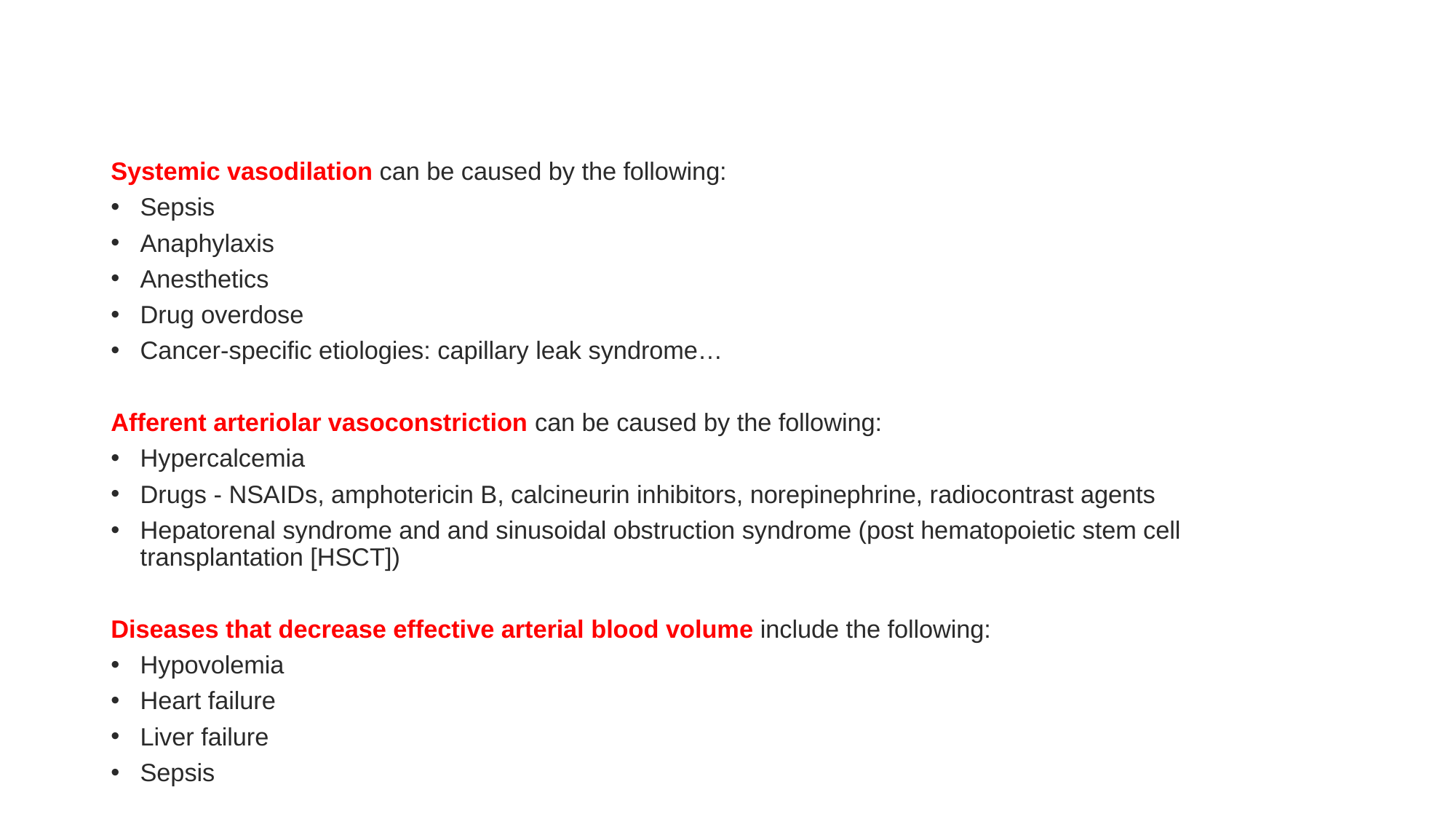

Systemic vasodilation can be caused by the following:
Sepsis
Anaphylaxis
Anesthetics
Drug overdose
Cancer-specific etiologies: capillary leak syndrome…

Afferent arteriolar vasoconstriction can be caused by the following:
Hypercalcemia
Drugs - NSAIDs, amphotericin B, calcineurin inhibitors, norepinephrine, radiocontrast agents
Hepatorenal syndrome and and sinusoidal obstruction syndrome (post hematopoietic stem cell transplantation [HSCT])

Diseases that decrease effective arterial blood volume include the following:
Hypovolemia
Heart failure
Liver failure
Sepsis